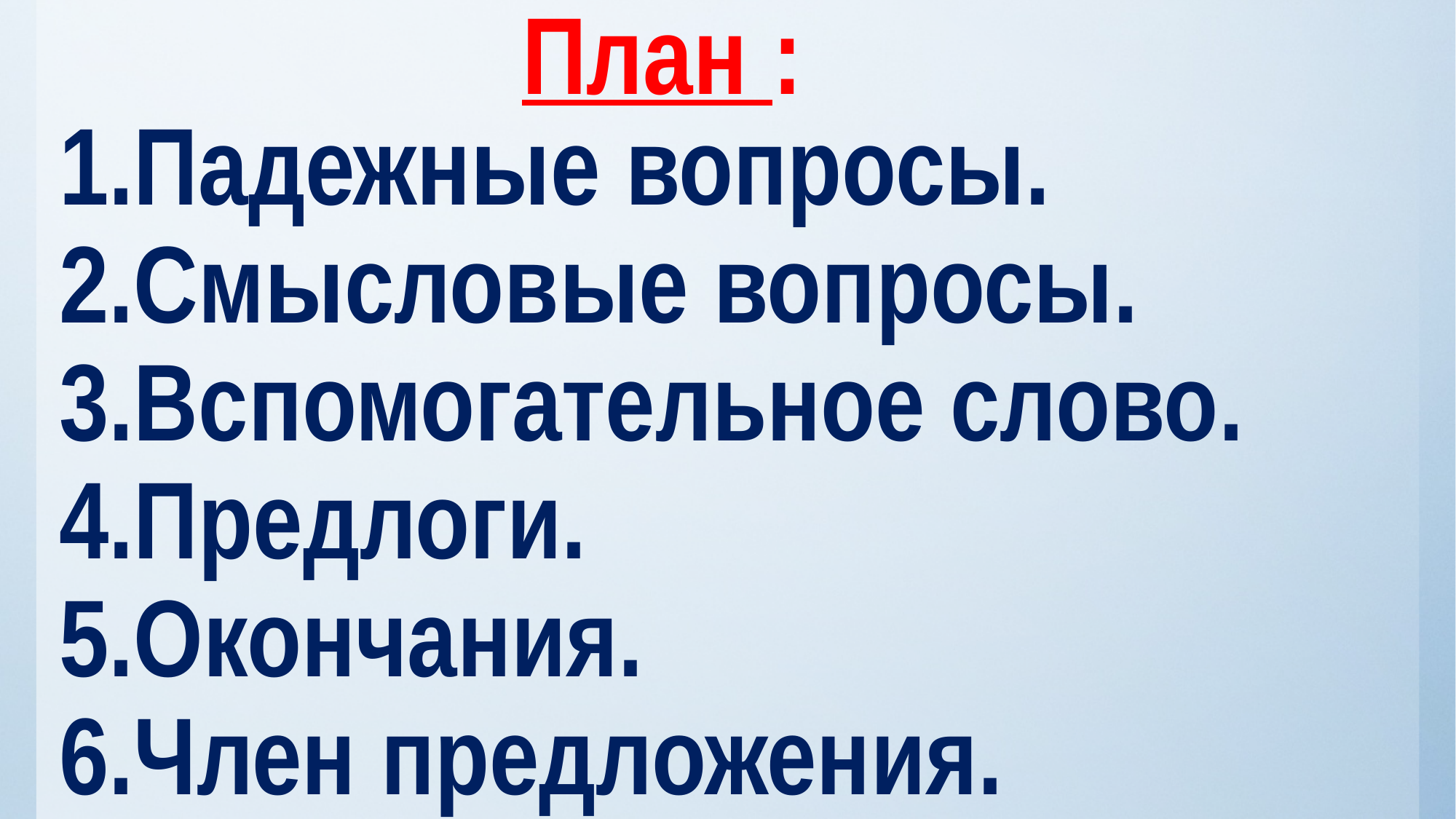

План :
Падежные вопросы.
Смысловые вопросы.
Вспомогательное слово.
Предлоги.
Окончания.
Член предложения.